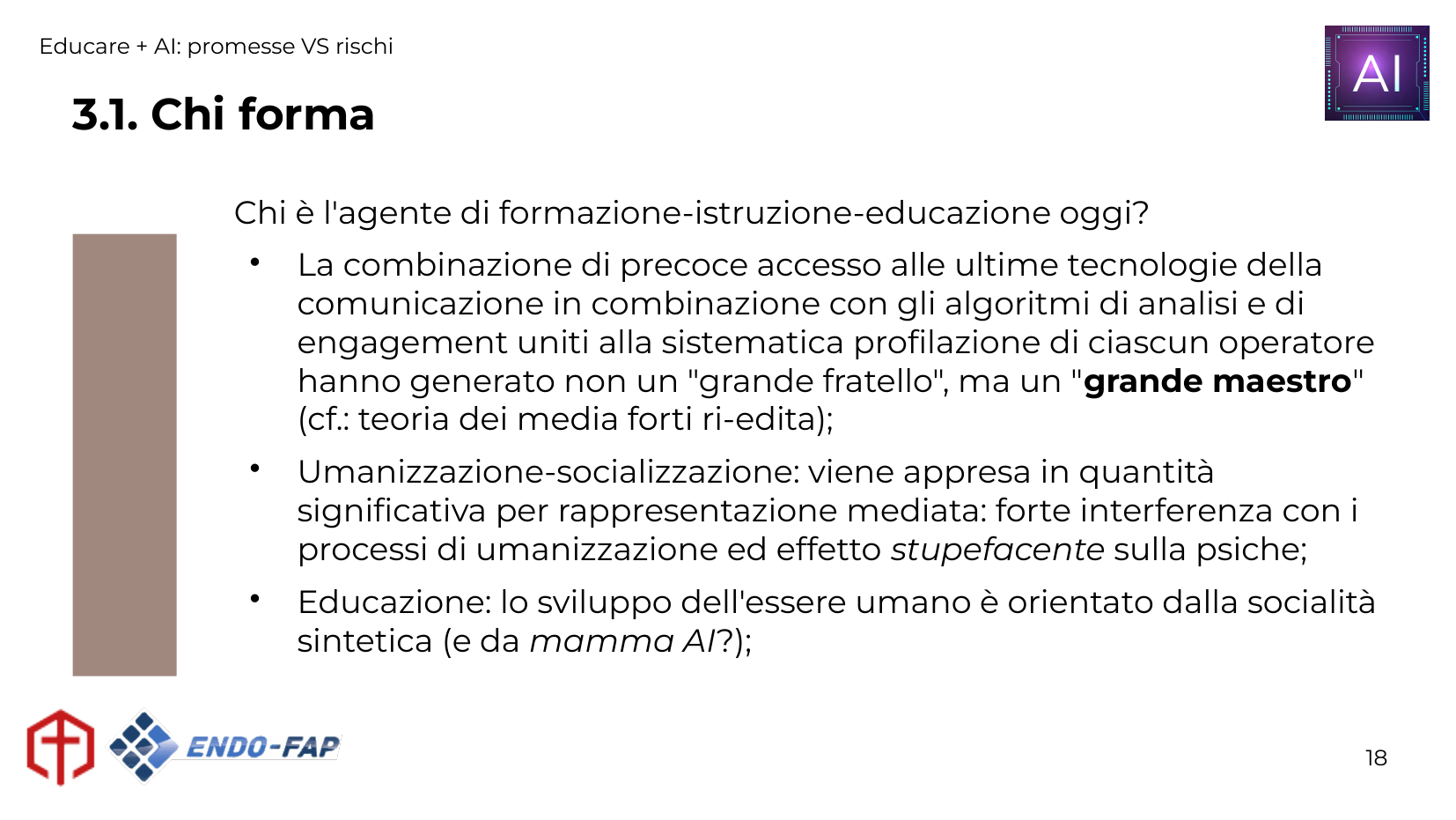

# 3.1. Chi forma
Chi è l'agente di formazione-istruzione-educazione oggi?
La combinazione di precoce accesso alle ultime tecnologie della comunicazione in combinazione con gli algoritmi di analisi e di engagement uniti alla sistematica profilazione di ciascun operatore hanno generato non un "grande fratello", ma un "grande maestro" (cf.: teoria dei media forti ri-edita);
Umanizzazione-socializzazione: viene appresa in quantità significativa per rappresentazione mediata: forte interferenza con i processi di umanizzazione ed effetto stupefacente sulla psiche;
Educazione: lo sviluppo dell'essere umano è orientato dalla socialità sintetica (e da mamma AI?);